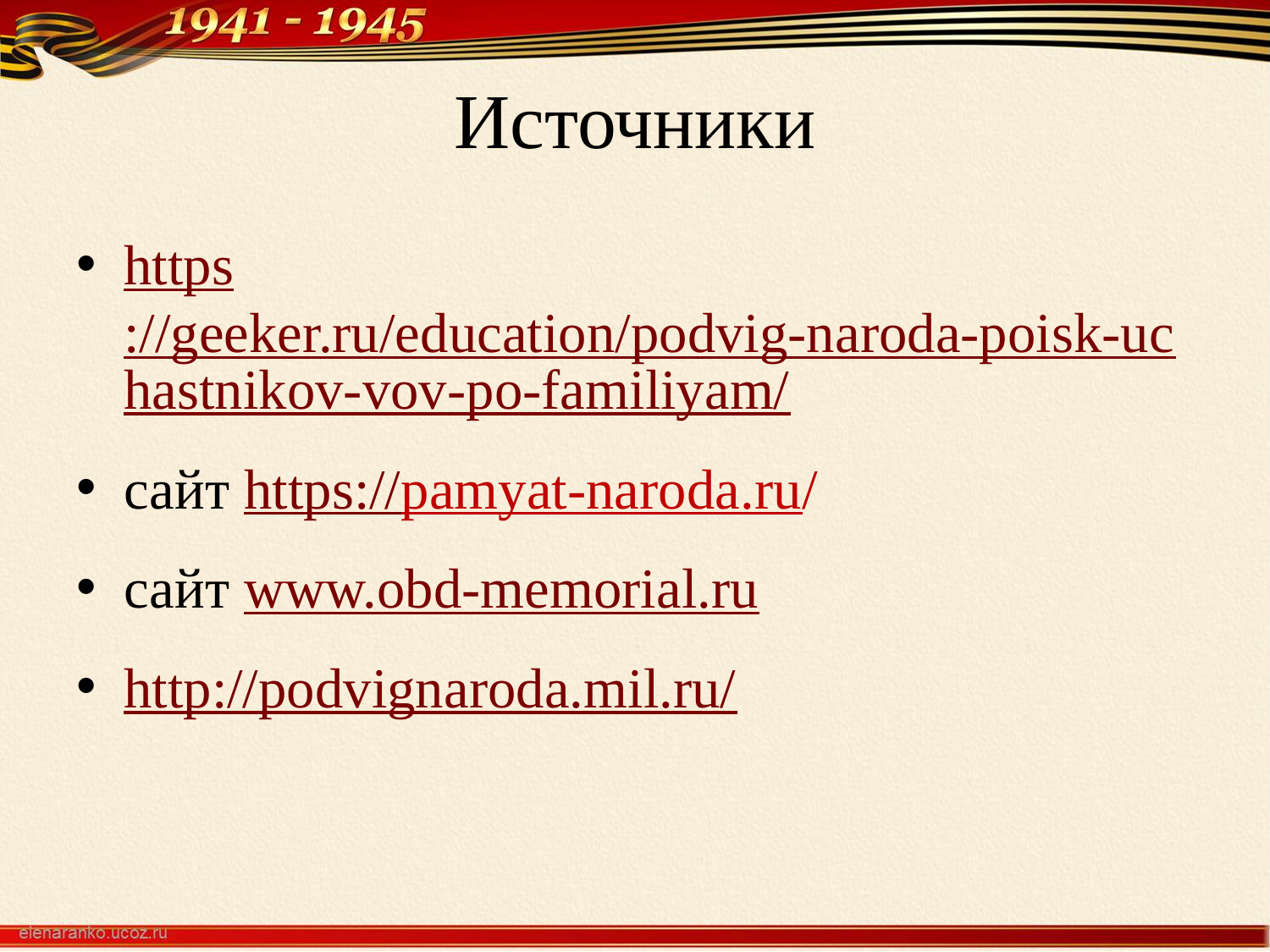

# Источники
https://geeker.ru/education/podvig-naroda-poisk-uchastnikov-vov-po-familiyam/
сайт https://pamyat-naroda.ru/
сайт www.obd-memorial.ru
http://podvignaroda.mil.ru/